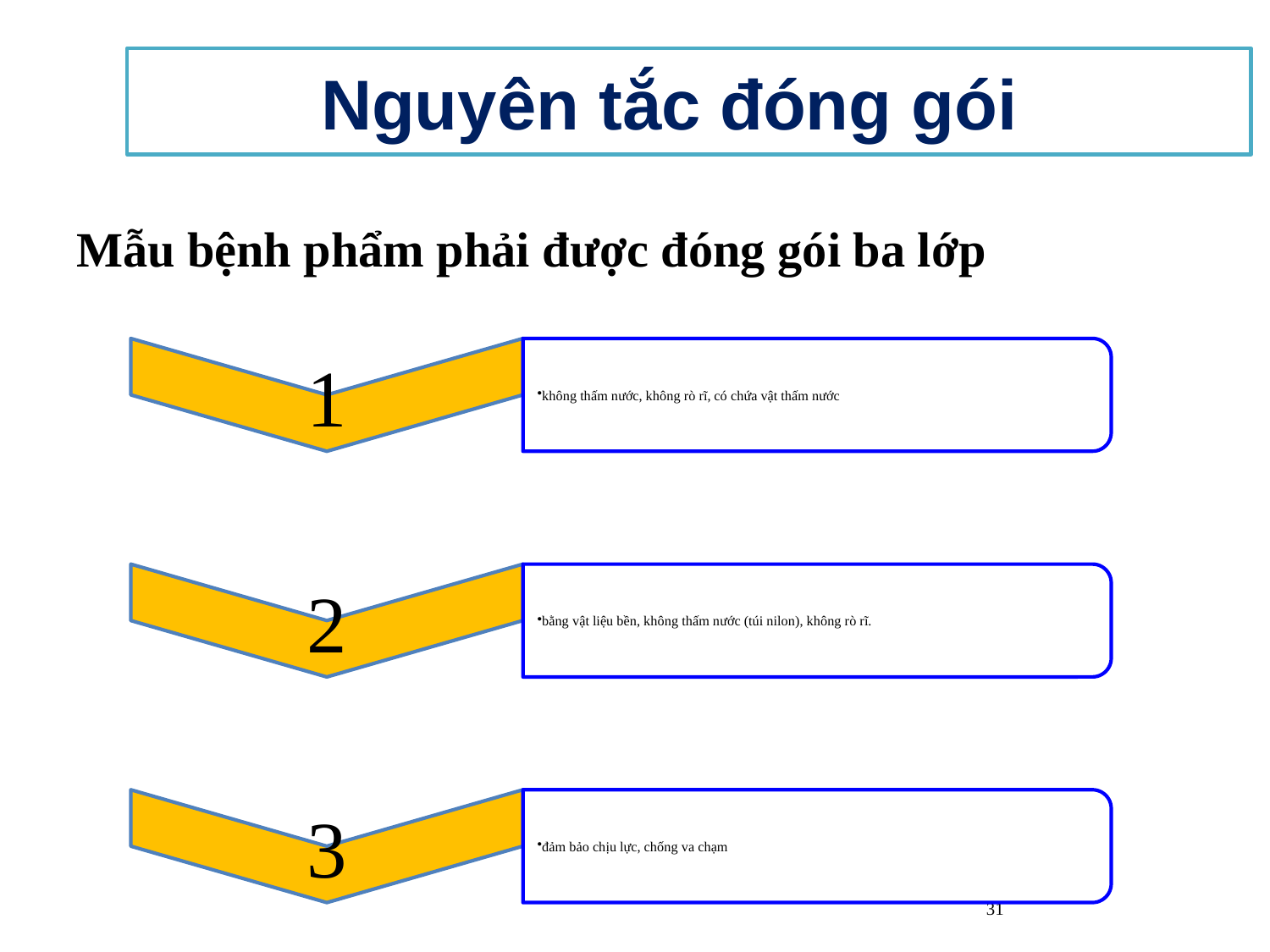

Nguyên tắc đóng gói
Mẫu bệnh phẩm phải được đóng gói ba lớp

1
không thấm nước, không rò rĩ, có chứa vật thấm nước
2
bằng vật liệu bền, không thấm nước (túi nilon), không rò rĩ.
3
đảm bảo chịu lực, chống va chạm
31